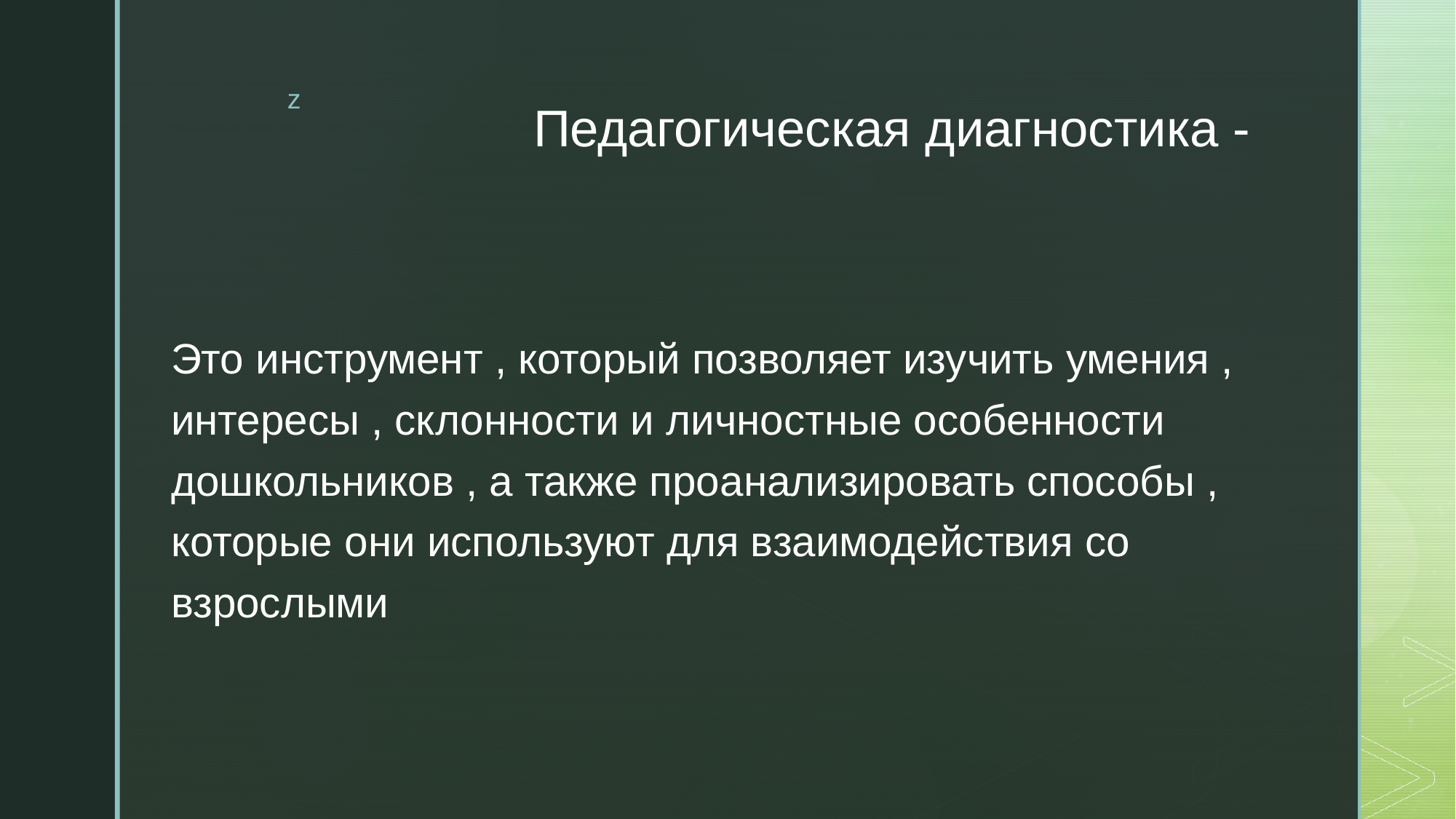

# Педагогическая диагностика -
Это инструмент , который позволяет изучить умения , интересы , склонности и личностные особенности дошкольников , а также проанализировать способы , которые они используют для взаимодействия со взрослыми